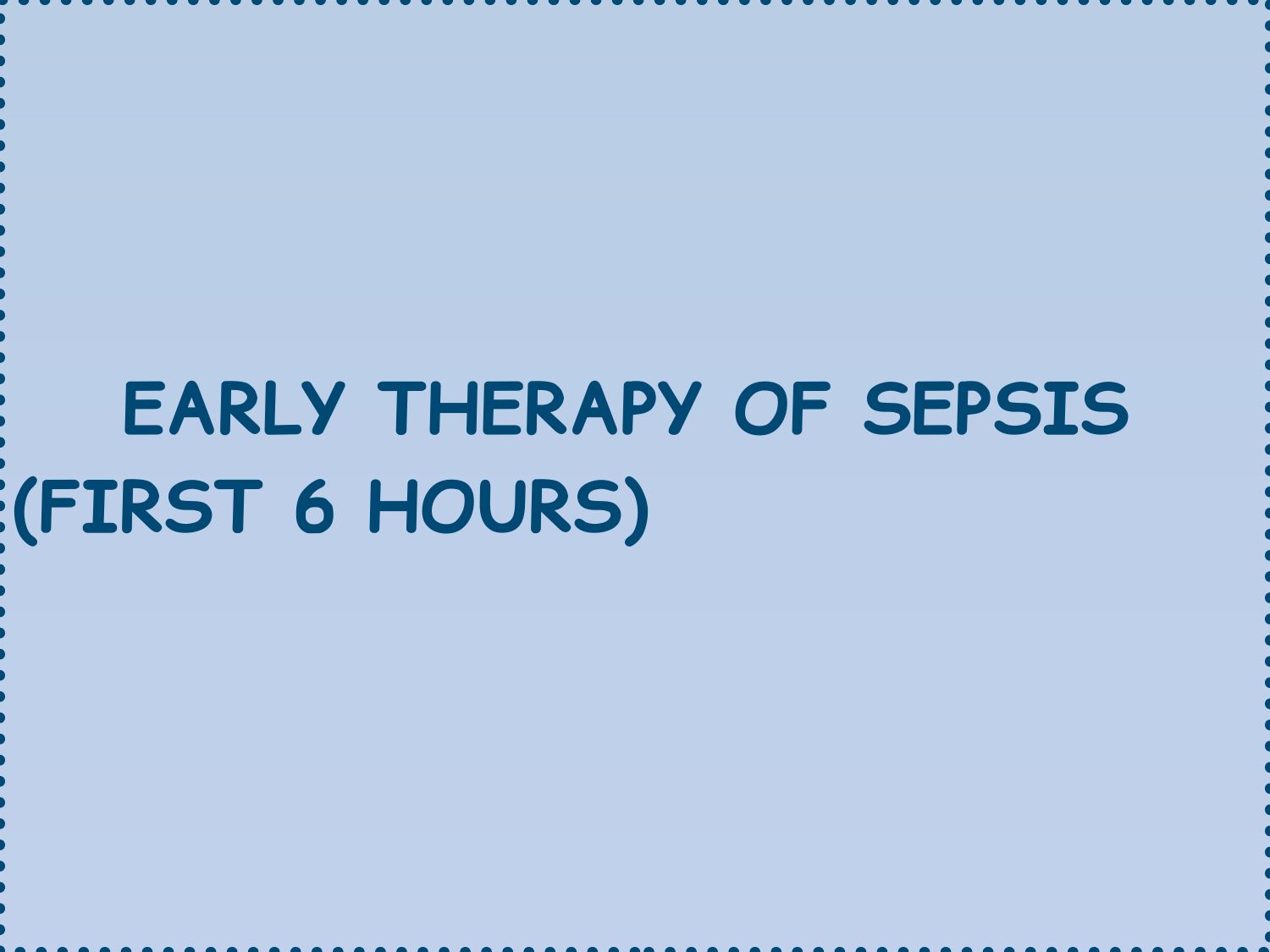

EARLY THERAPY OF SEPSIS
(FIRST 6 HOURS)

#